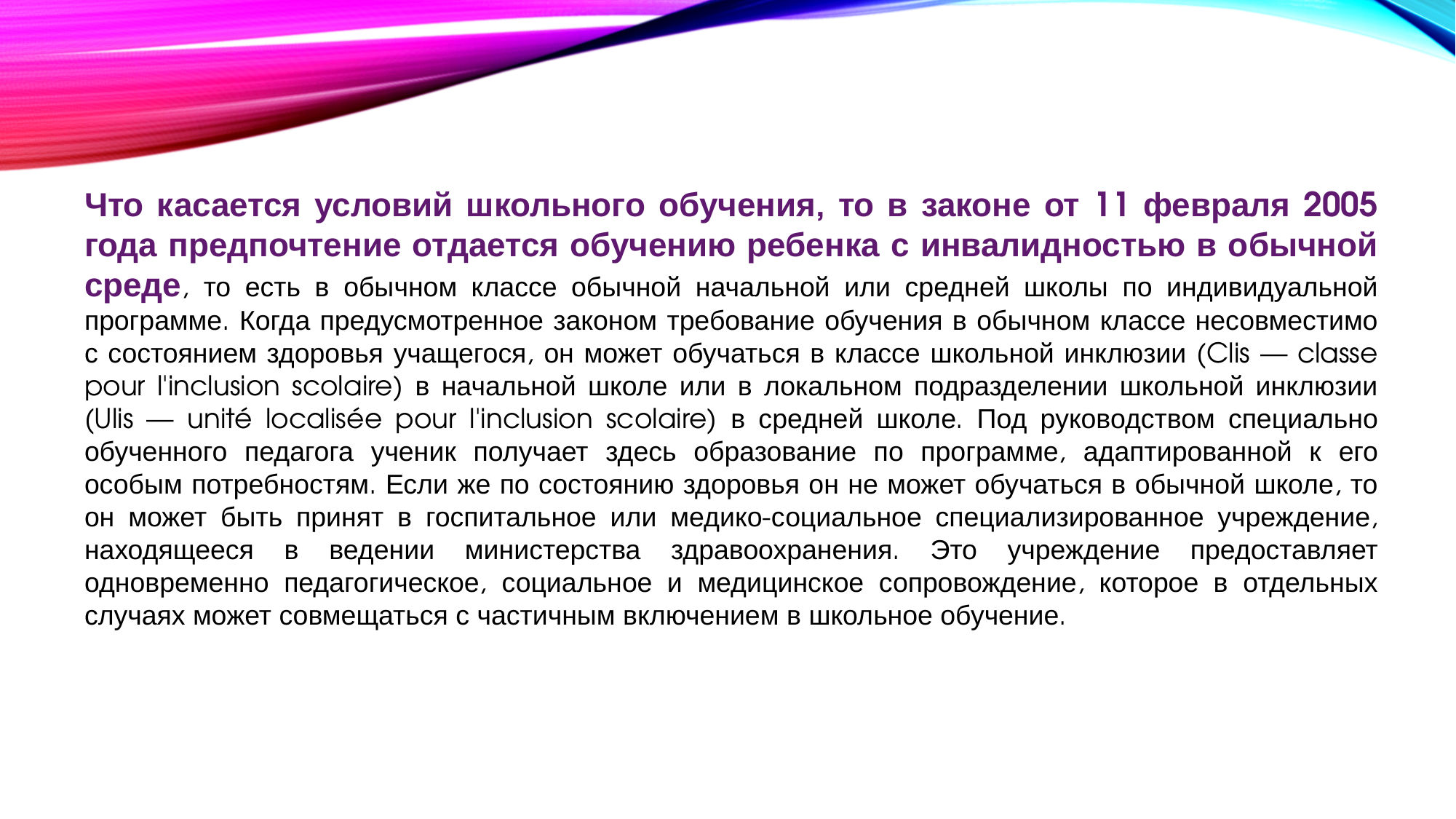

Что касается условий школьного обучения, то в законе от 11 февраля 2005 года предпочтение отдается обучению ребенка с инвалидностью в обычной среде, то есть в обычном классе обычной начальной или средней школы по индивидуальной программе. Когда предусмотренное законом требование обучения в обычном классе несовместимо с состоянием здоровья учащегося, он может обучаться в классе школьной инклюзии (Clis — classe pour l'inclusion scolaire) в начальной школе или в локальном подразделении школьной инклюзии (Ulis — unité localisée pour l'inclusion scolaire) в средней школе. Под руководством специально обученного педагога ученик получает здесь образование по программе, адаптированной к его особым потребностям. Если же по состоянию здоровья он не может обучаться в обычной школе, то он может быть принят в госпитальное или медико-социальное специализированное учреждение, находящееся в ведении министерства здравоохранения. Это учреждение предоставляет одновременно педагогическое, социальное и медицинское сопровождение, которое в отдельных случаях может совмещаться с частичным включением в школьное обучение.